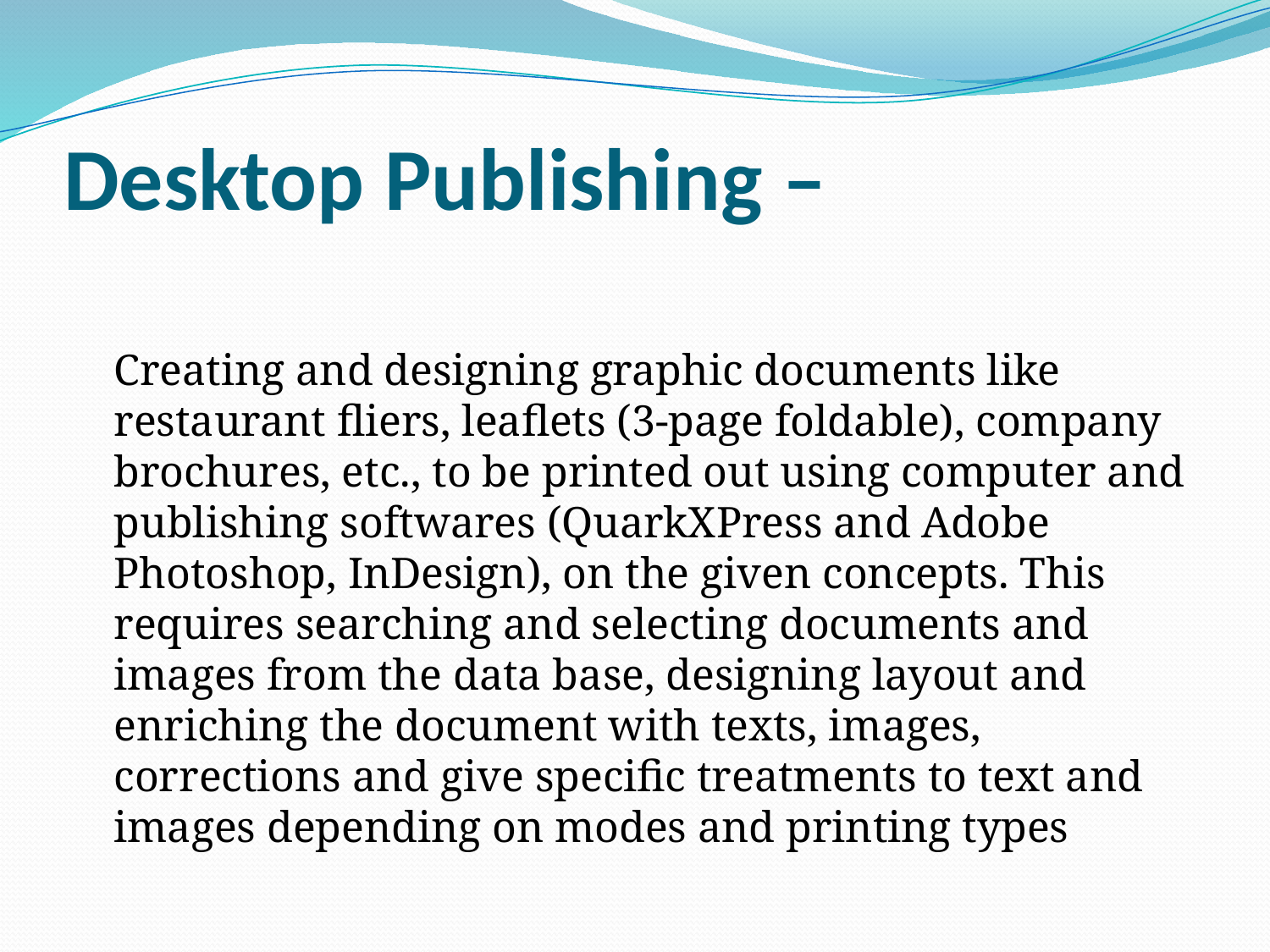

# Desktop Publishing –
	Creating and designing graphic documents like restaurant fliers, leaflets (3-page foldable), company brochures, etc., to be printed out using computer and publishing softwares (QuarkXPress and Adobe Photoshop, InDesign), on the given concepts. This requires searching and selecting documents and images from the data base, designing layout and enriching the document with texts, images, corrections and give specific treatments to text and images depending on modes and printing types